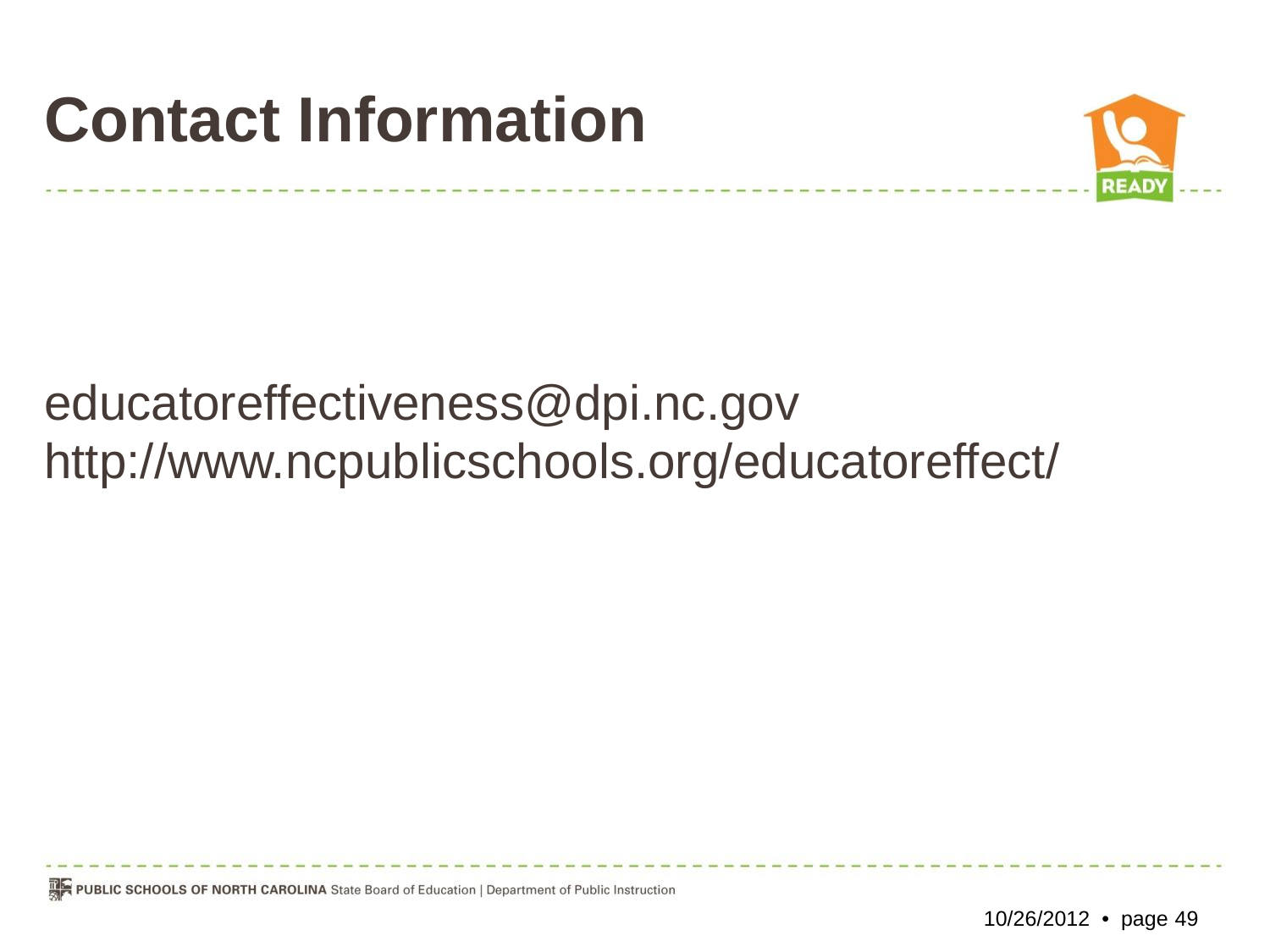

Contact Information

educatoreffectiveness@dpi.nc.gov
http://www.ncpublicschools.org/educatoreffect/

10/26/2012  •  page 49